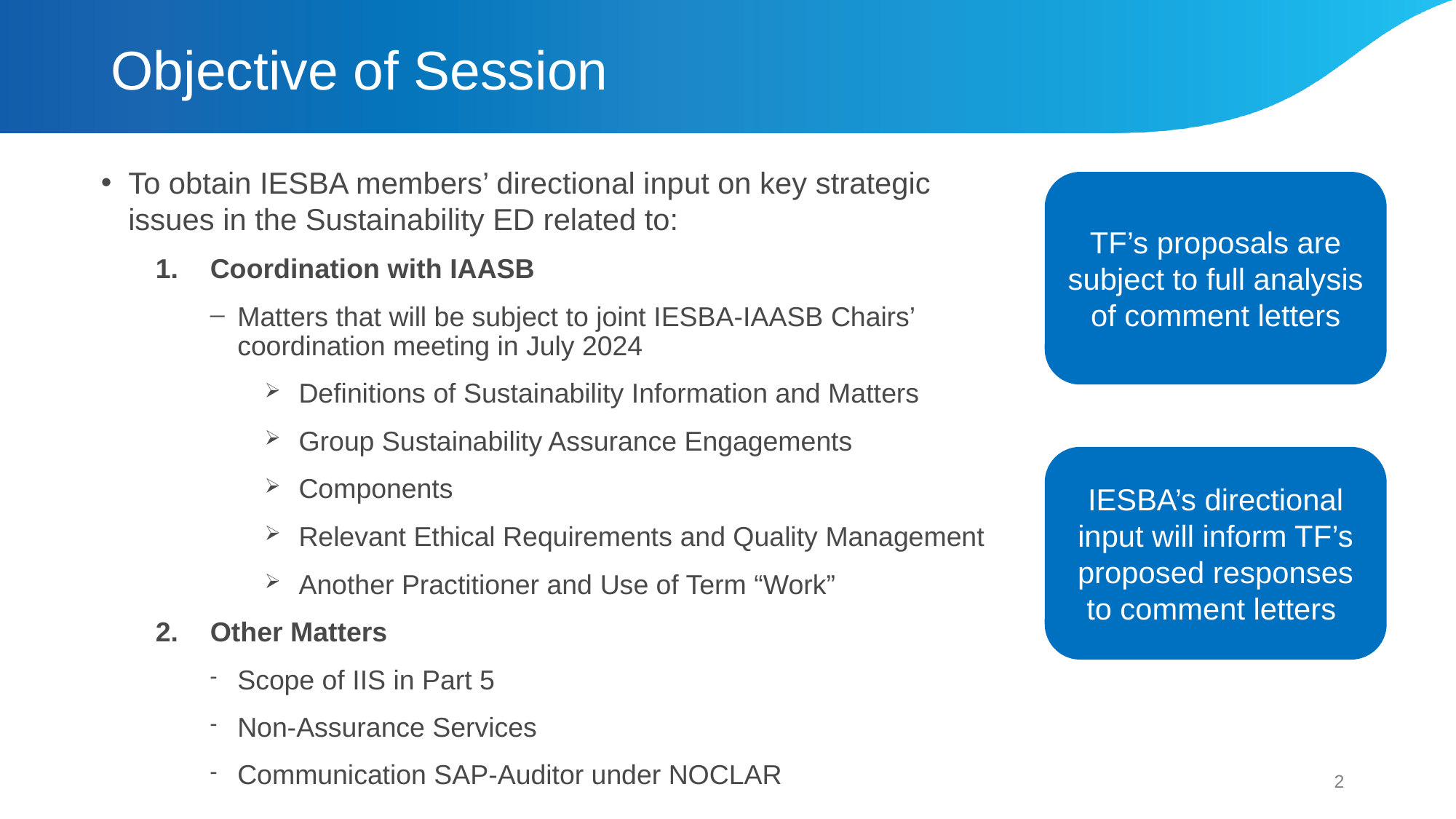

# Objective of Session
To obtain IESBA members’ directional input on key strategic issues in the Sustainability ED related to:
Coordination with IAASB
Matters that will be subject to joint IESBA-IAASB Chairs’ coordination meeting in July 2024
Definitions of Sustainability Information and Matters
Group Sustainability Assurance Engagements
Components
Relevant Ethical Requirements and Quality Management
Another Practitioner and Use of Term “Work”
Other Matters
Scope of IIS in Part 5
Non-Assurance Services
Communication SAP-Auditor under NOCLAR

TF’s proposals are subject to full analysis of comment letters
IESBA’s directional input will inform TF’s proposed responses to comment letters
2